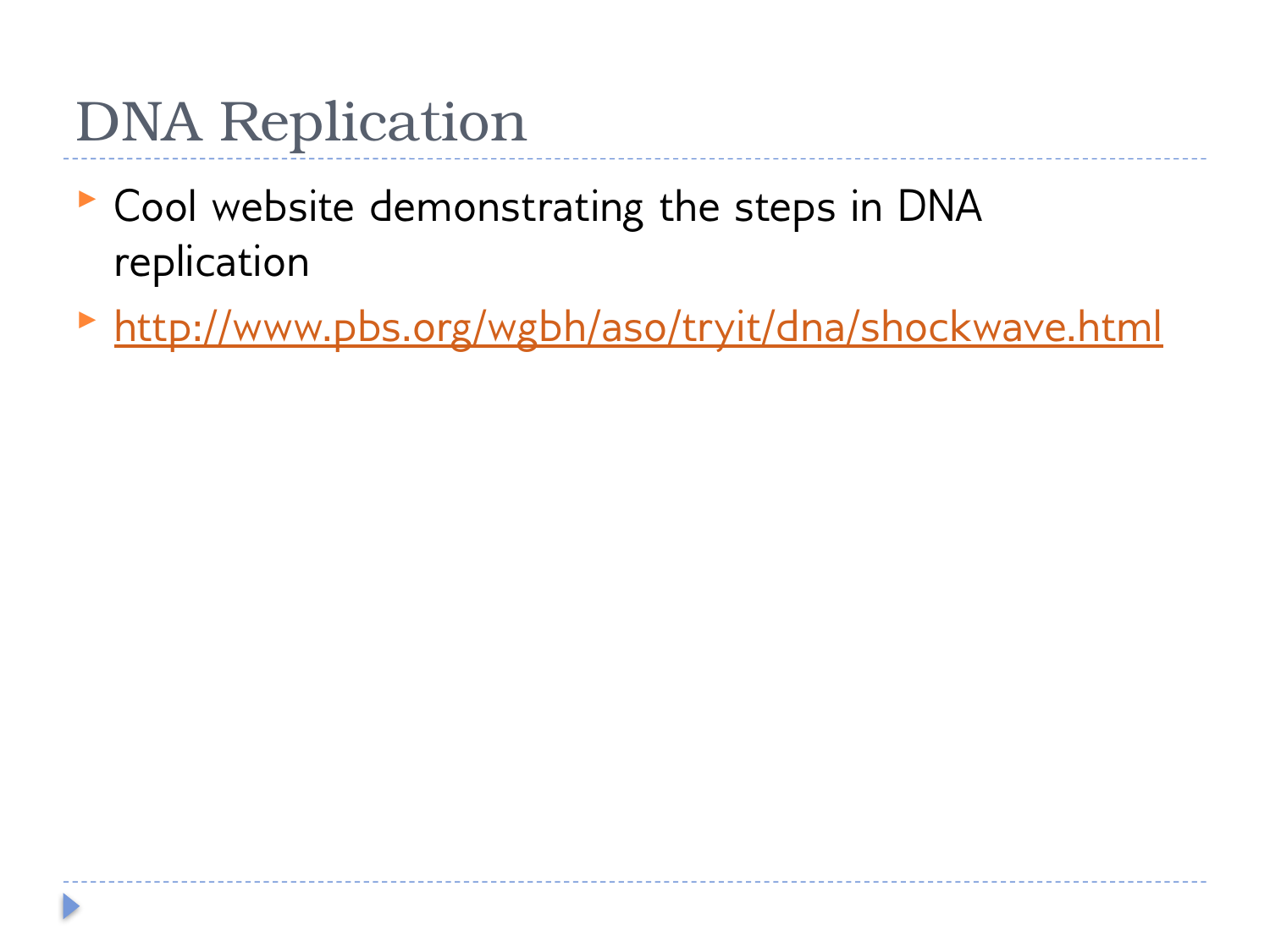

# DNA Replication
Cool website demonstrating the steps in DNA replication
http://www.pbs.org/wgbh/aso/tryit/dna/shockwave.html